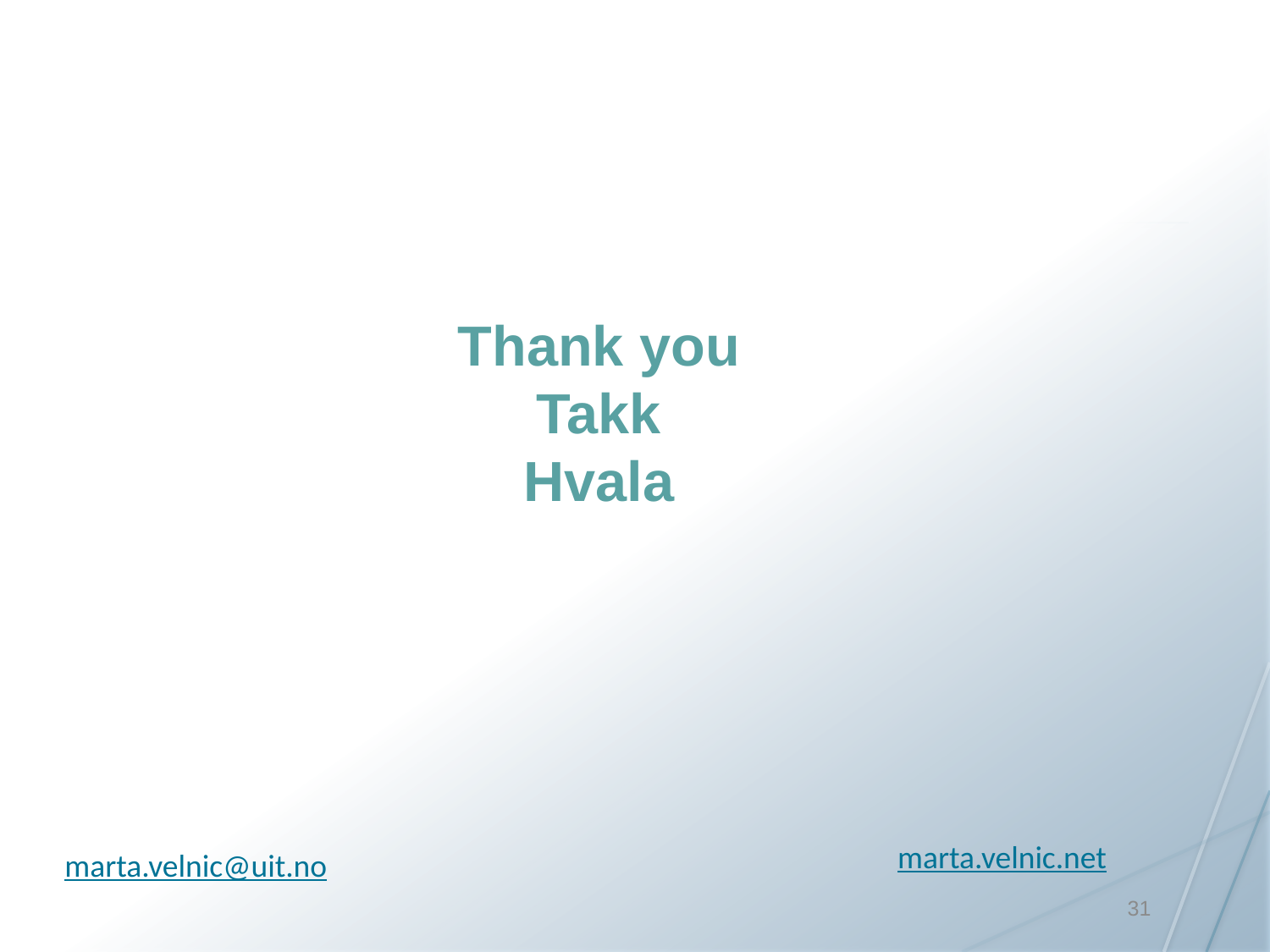

Thank you
Takk
Hvala
marta.velnic.net

marta.velnic@uit.no

31